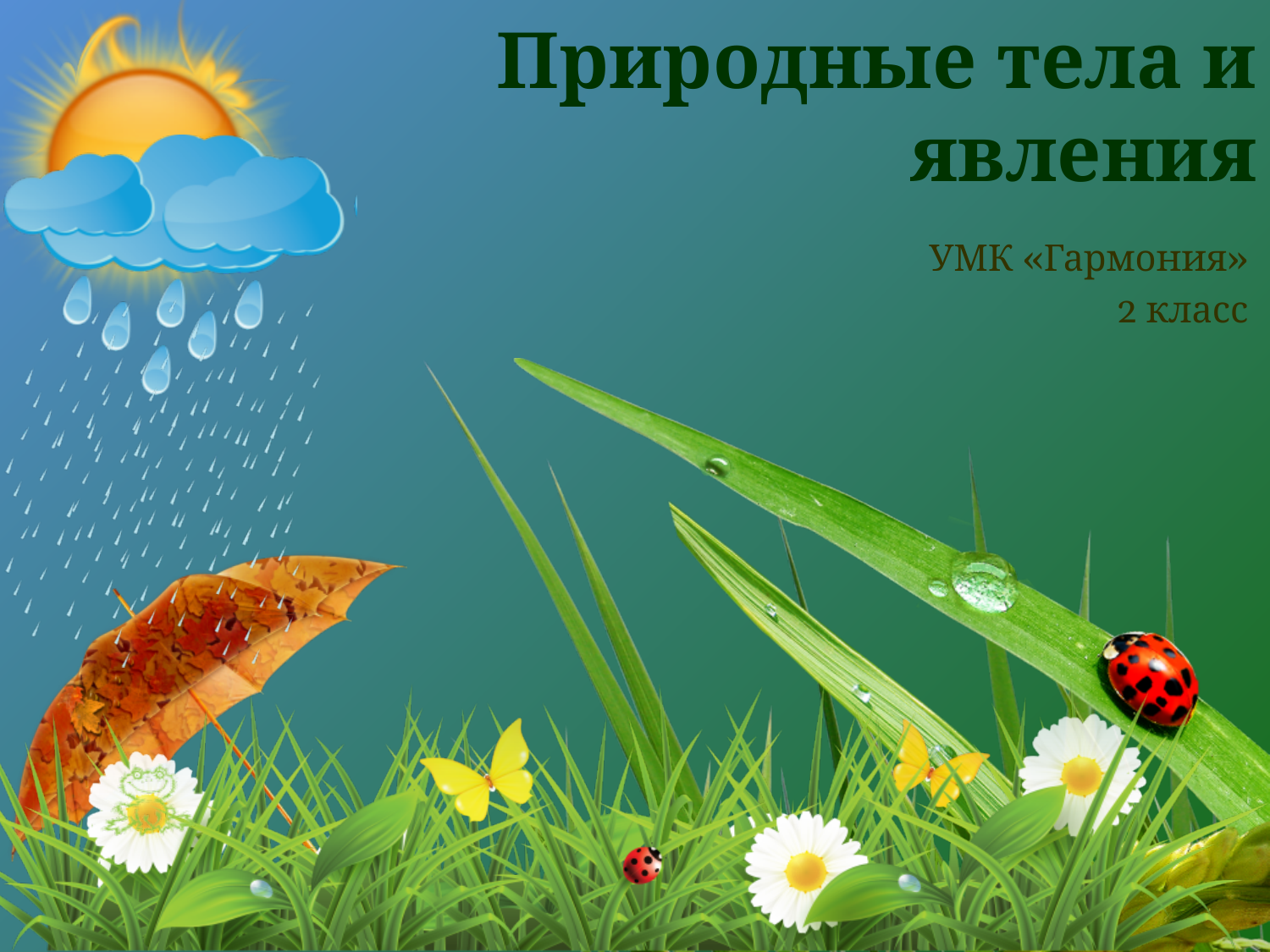

# Природные тела и явления
УМК «Гармония»
2 класс